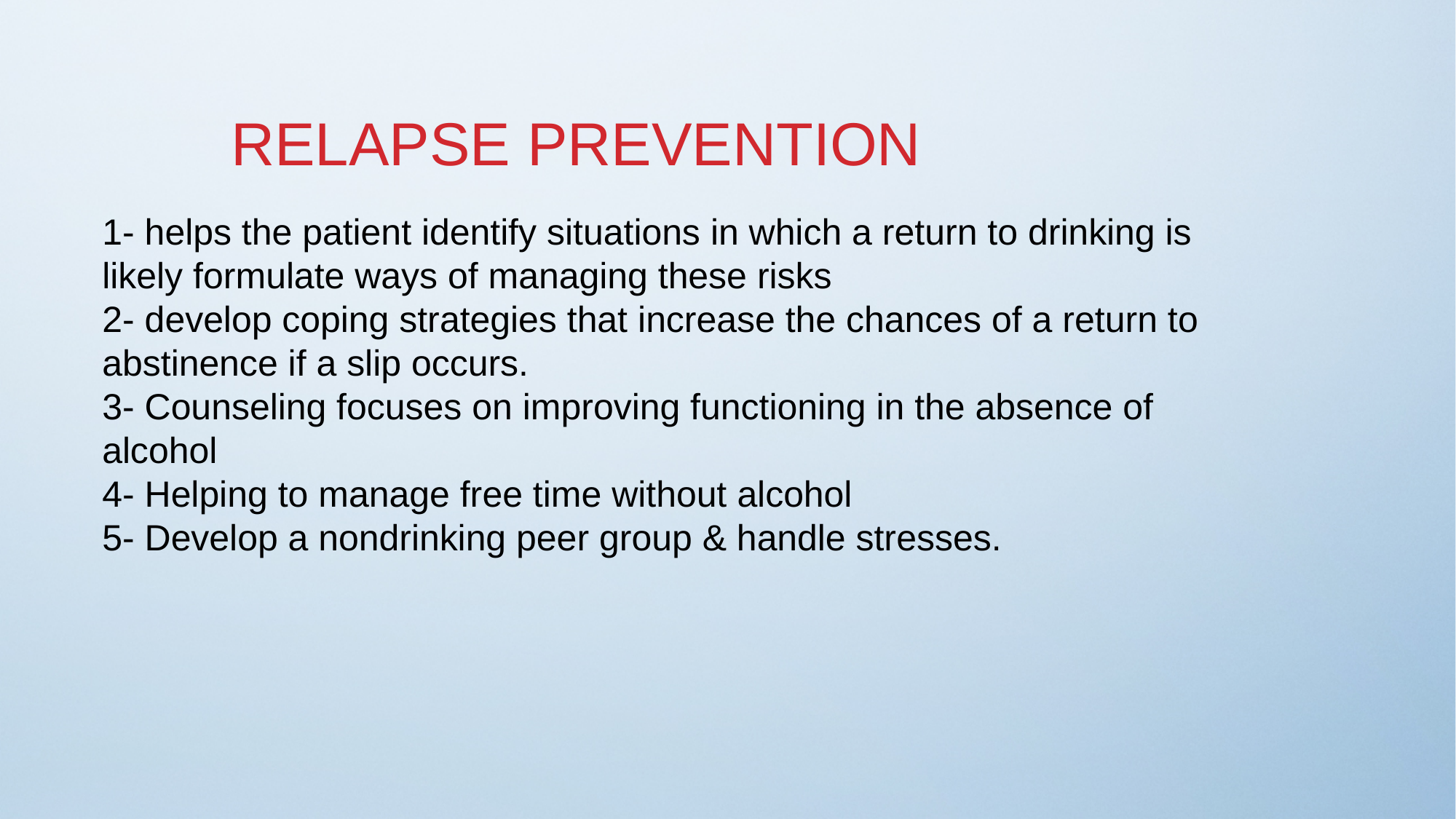

RELAPSE PREVENTION
1- helps the patient identify situations in which a return to drinking is likely formulate ways of managing these risks
2- develop coping strategies that increase the chances of a return to abstinence if a slip occurs.
3- Counseling focuses on improving functioning in the absence of alcohol
4- Helping to manage free time without alcohol
5- Develop a nondrinking peer group & handle stresses.